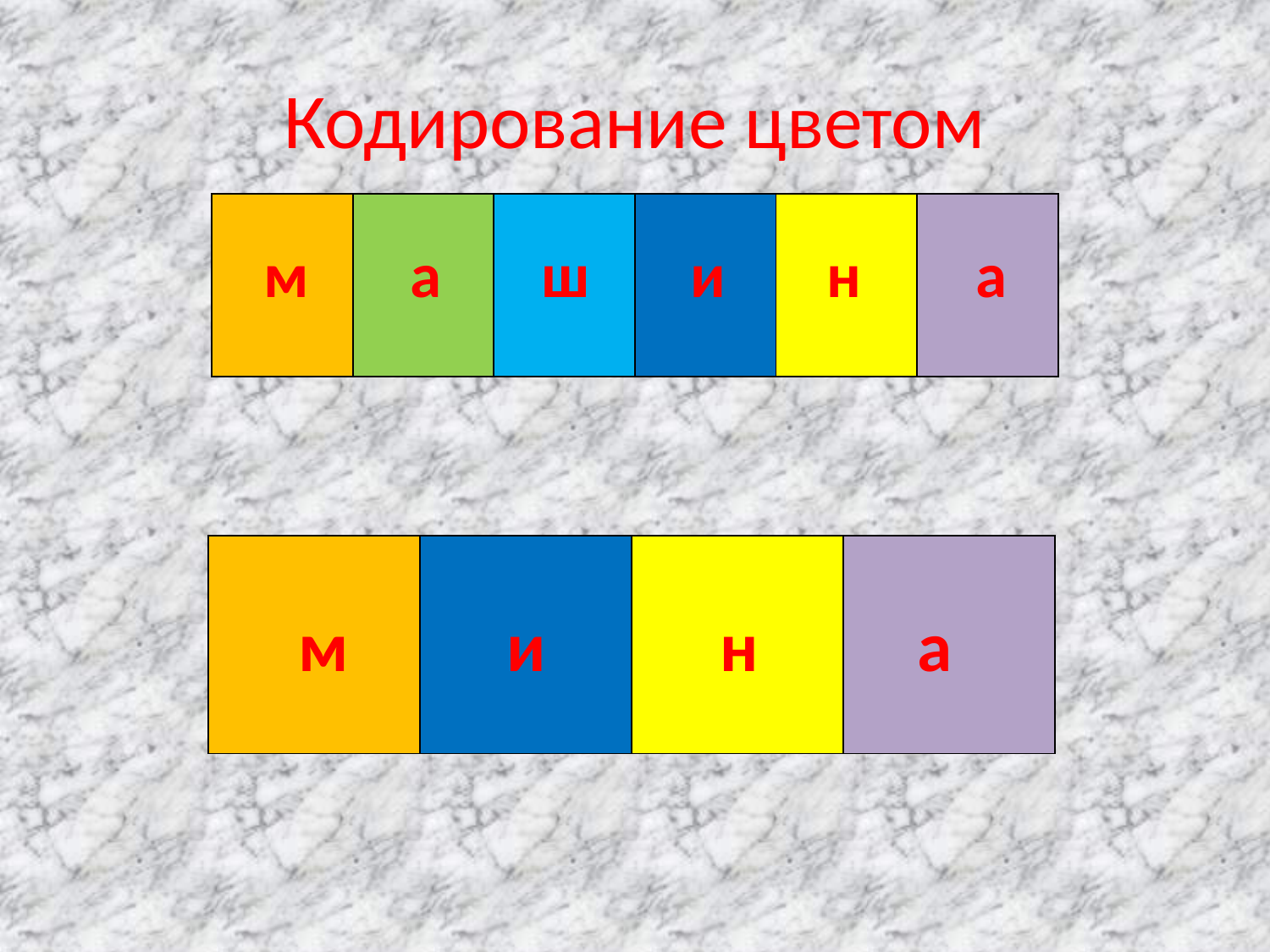

# Кодирование цветом
|  |  |  |  |  |  |
| --- | --- | --- | --- | --- | --- |
   м       а       ш       и       н        а
|  |  |  |  |
| --- | --- | --- | --- |
   м          и           н          а